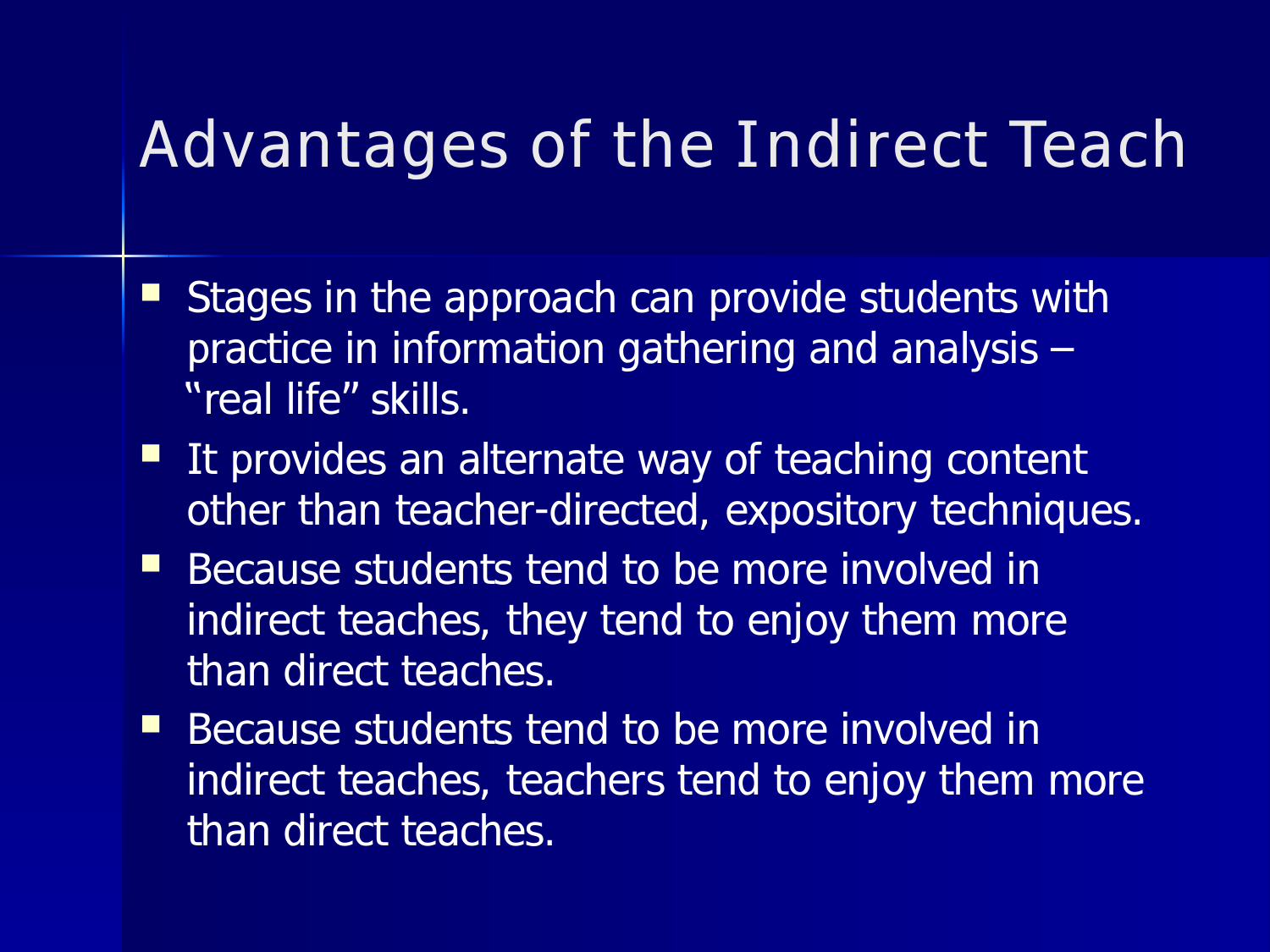

# Advantages of the Indirect Teach
Stages in the approach can provide students with practice in information gathering and analysis – “real life” skills.
It provides an alternate way of teaching content other than teacher-directed, expository techniques.
Because students tend to be more involved in indirect teaches, they tend to enjoy them more than direct teaches.
Because students tend to be more involved in indirect teaches, teachers tend to enjoy them more than direct teaches.